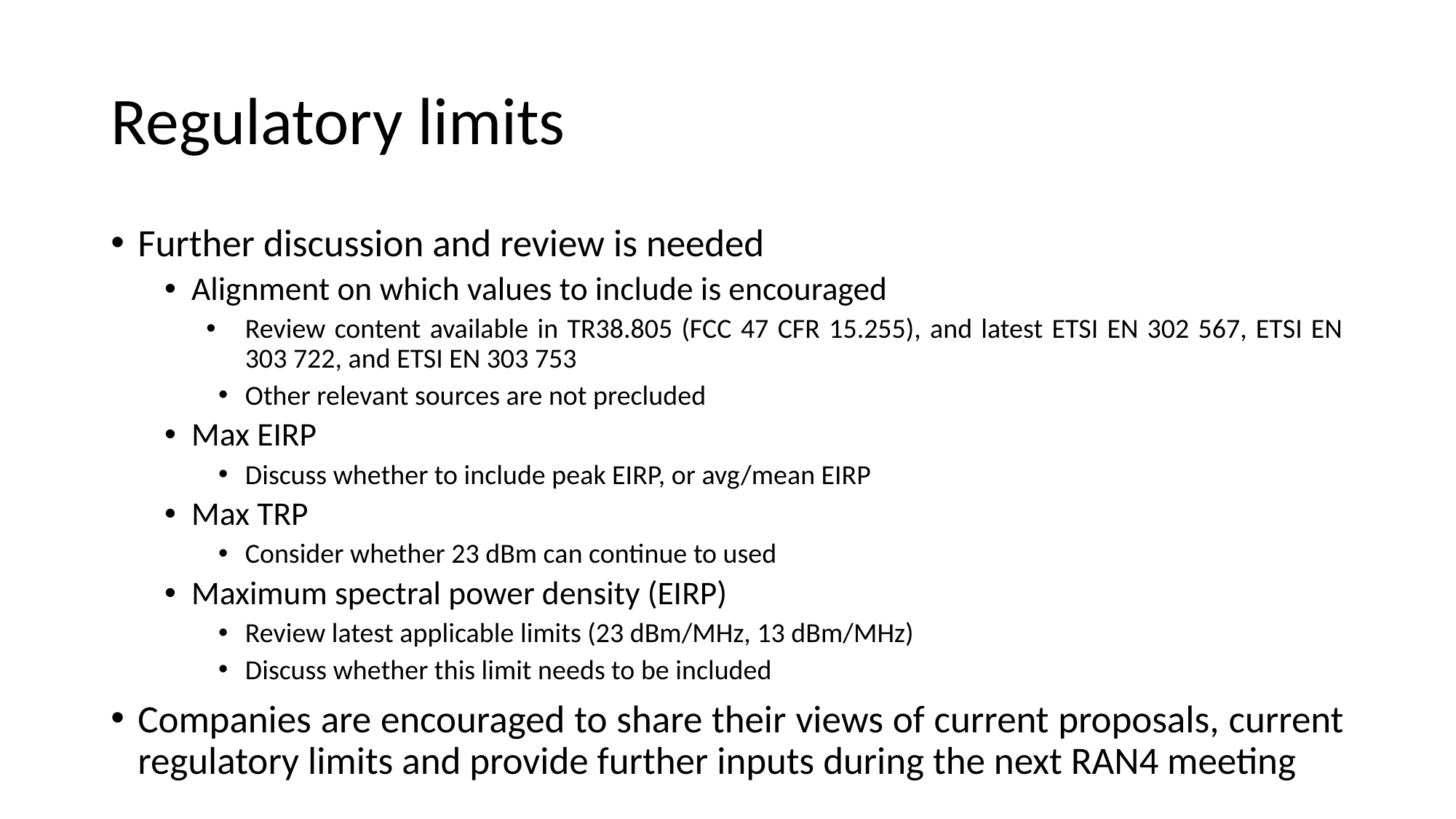

# Regulatory limits
Further discussion and review is needed
Alignment on which values to include is encouraged
Review content available in TR38.805 (FCC 47 CFR 15.255), and latest ETSI EN 302 567, ETSI EN 303 722, and ETSI EN 303 753
Other relevant sources are not precluded
Max EIRP
Discuss whether to include peak EIRP, or avg/mean EIRP
Max TRP
Consider whether 23 dBm can continue to used
Maximum spectral power density (EIRP)
Review latest applicable limits (23 dBm/MHz, 13 dBm/MHz)
Discuss whether this limit needs to be included
Companies are encouraged to share their views of current proposals, current regulatory limits and provide further inputs during the next RAN4 meeting